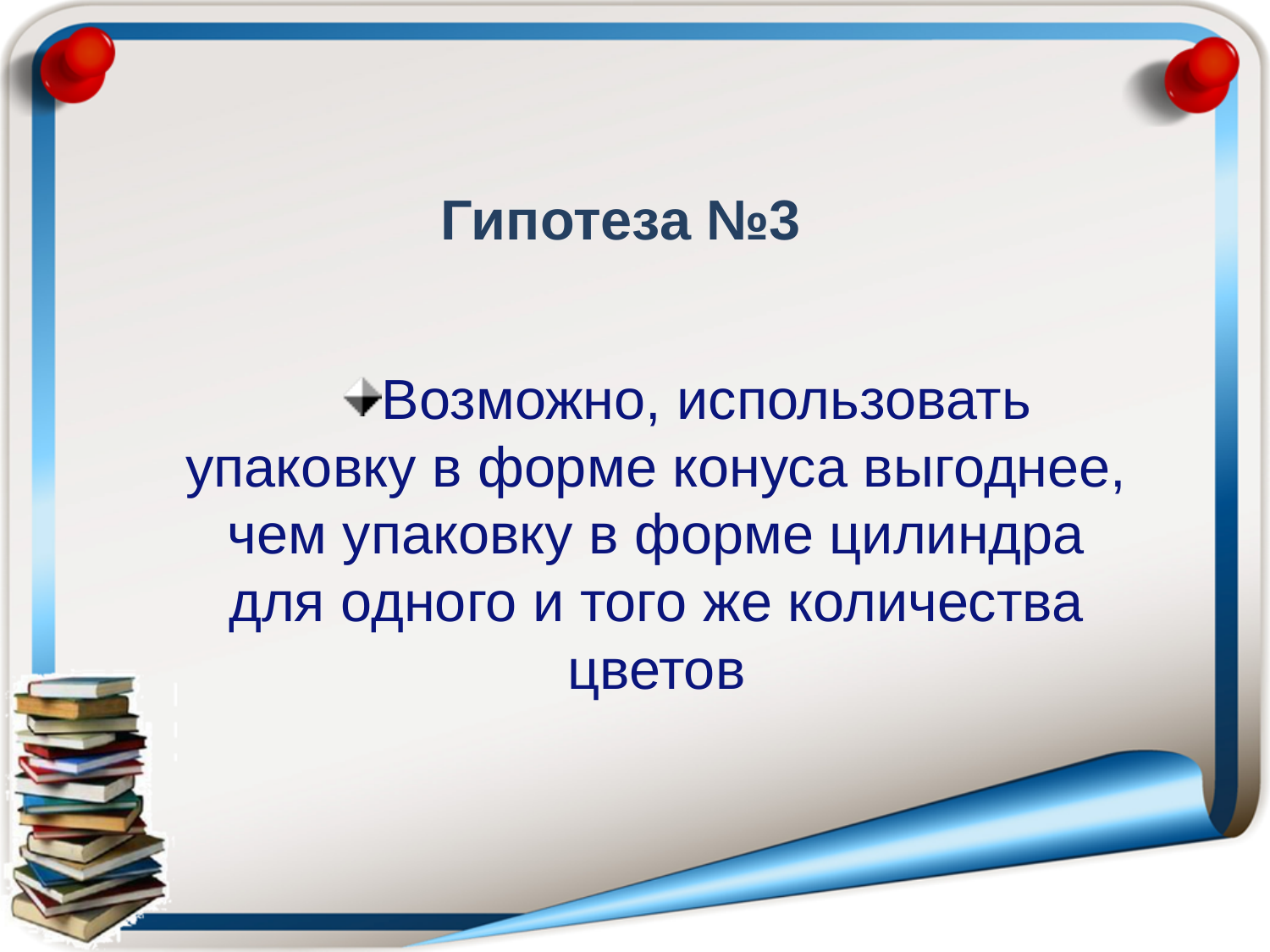

Гипотеза №3
Возможно, использовать упаковку в форме конуса выгоднее, чем упаковку в форме цилиндра для одного и того же количества цветов